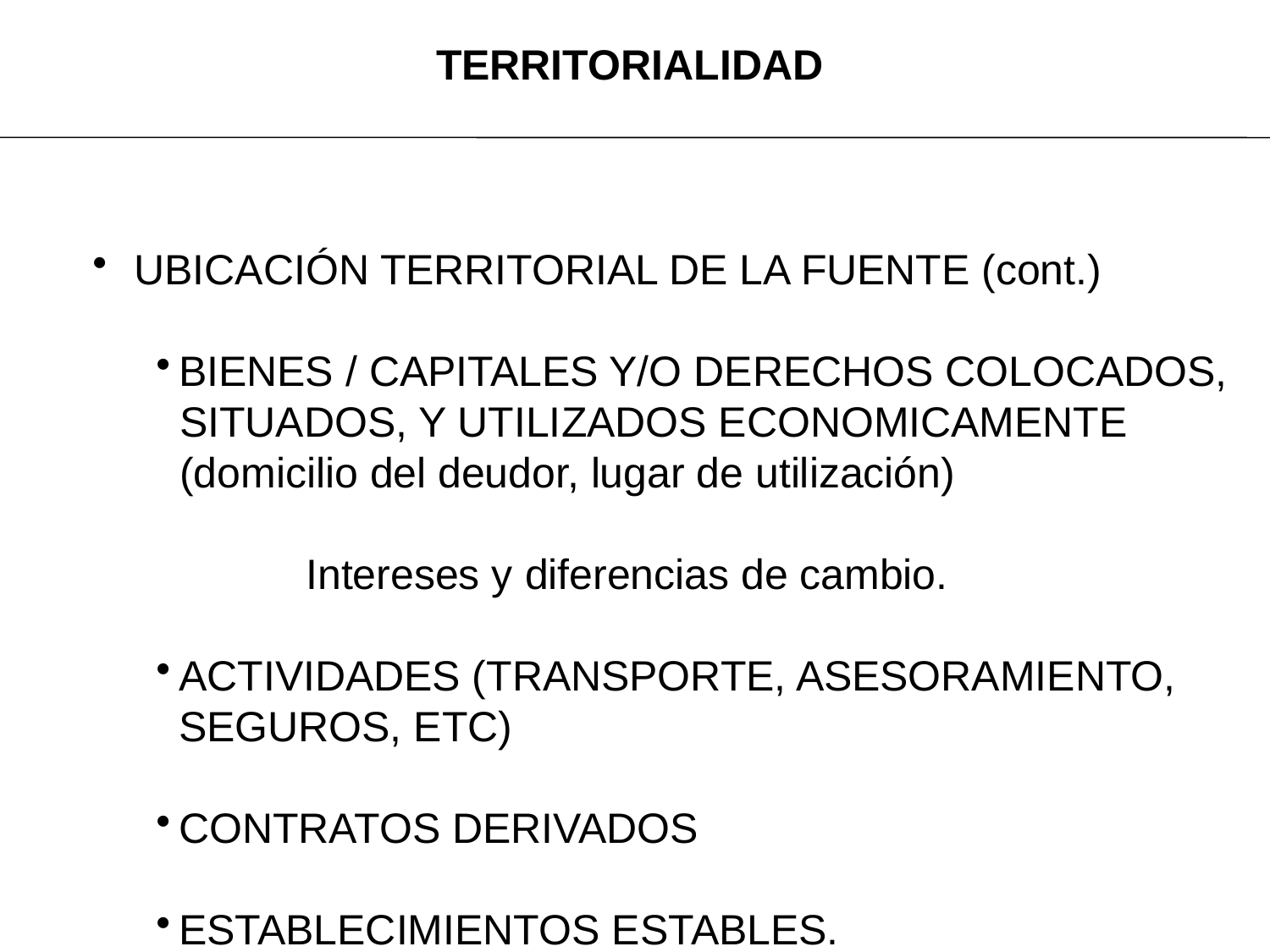

TERRITORIALIDAD

 UBICACIÓN TERRITORIAL DE LA FUENTE (cont.)

BIENES / CAPITALES Y/O DERECHOS COLOCADOS,
  SITUADOS, Y UTILIZADOS ECONOMICAMENTE
  (domicilio del deudor, lugar de utilización)

		Intereses y diferencias de cambio.

ACTIVIDADES (TRANSPORTE, ASESORAMIENTO,
	SEGUROS, ETC)

CONTRATOS DERIVADOS

ESTABLECIMIENTOS ESTABLES.